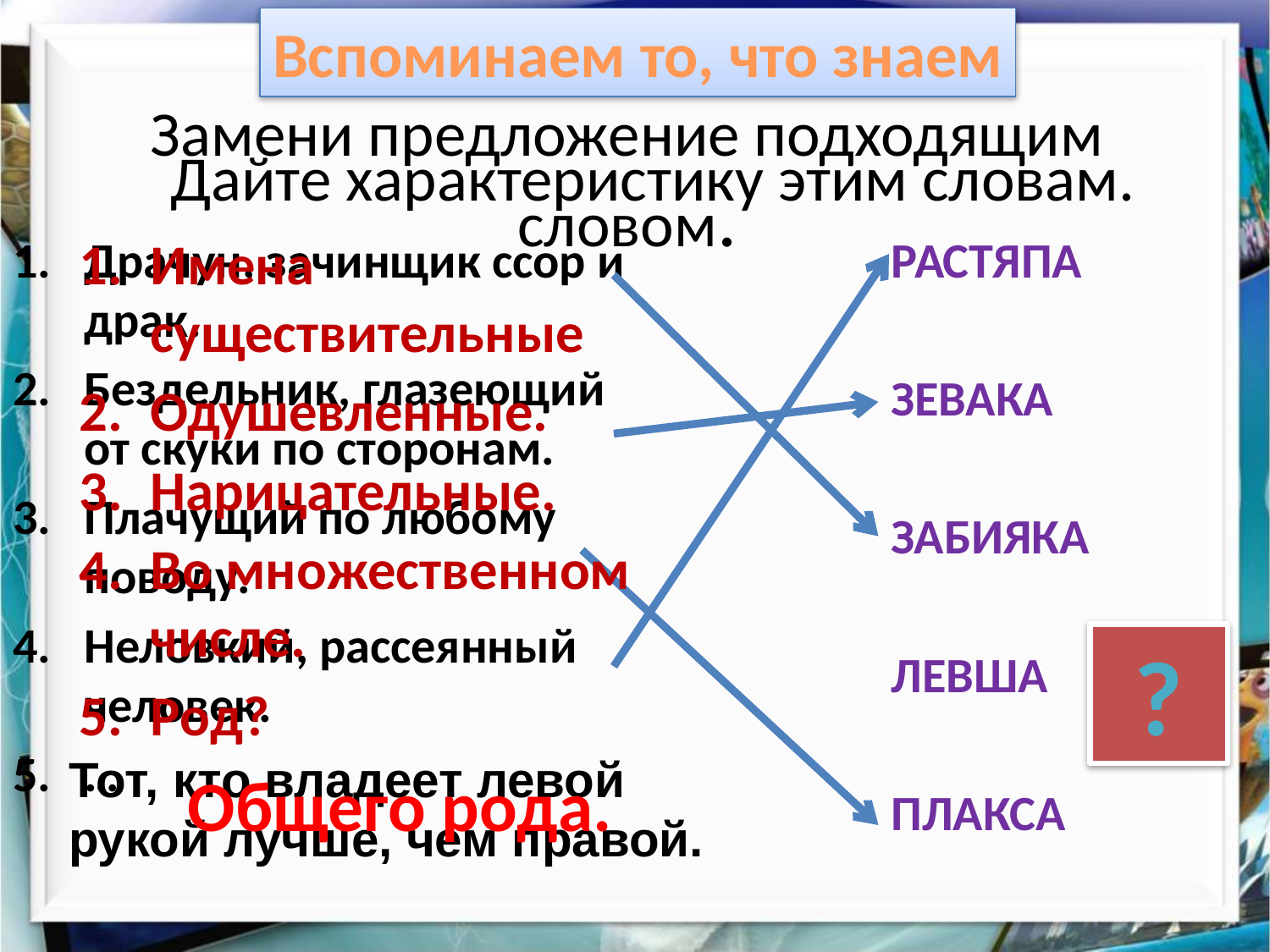

Вспоминаем то, что знаем
Дайте характеристику этим словам.
# Замени предложение подходящим словом.
Драчун, зачинщик ссор и драк.
Бездельник, глазеющий от скуки по сторонам.
Плачущий по любому поводу.
Неловкий, рассеянный человек.
…
Имена существительные
Одушевленные.
Нарицательные.
Во множественном числе.
Род?
Общего рода.
РАСТЯПА

ЗЕВАКА

ЗАБИЯКА

ЛЕВША

ПЛАКСА

?
Тот, кто владеет левой рукой лучше, чем правой.